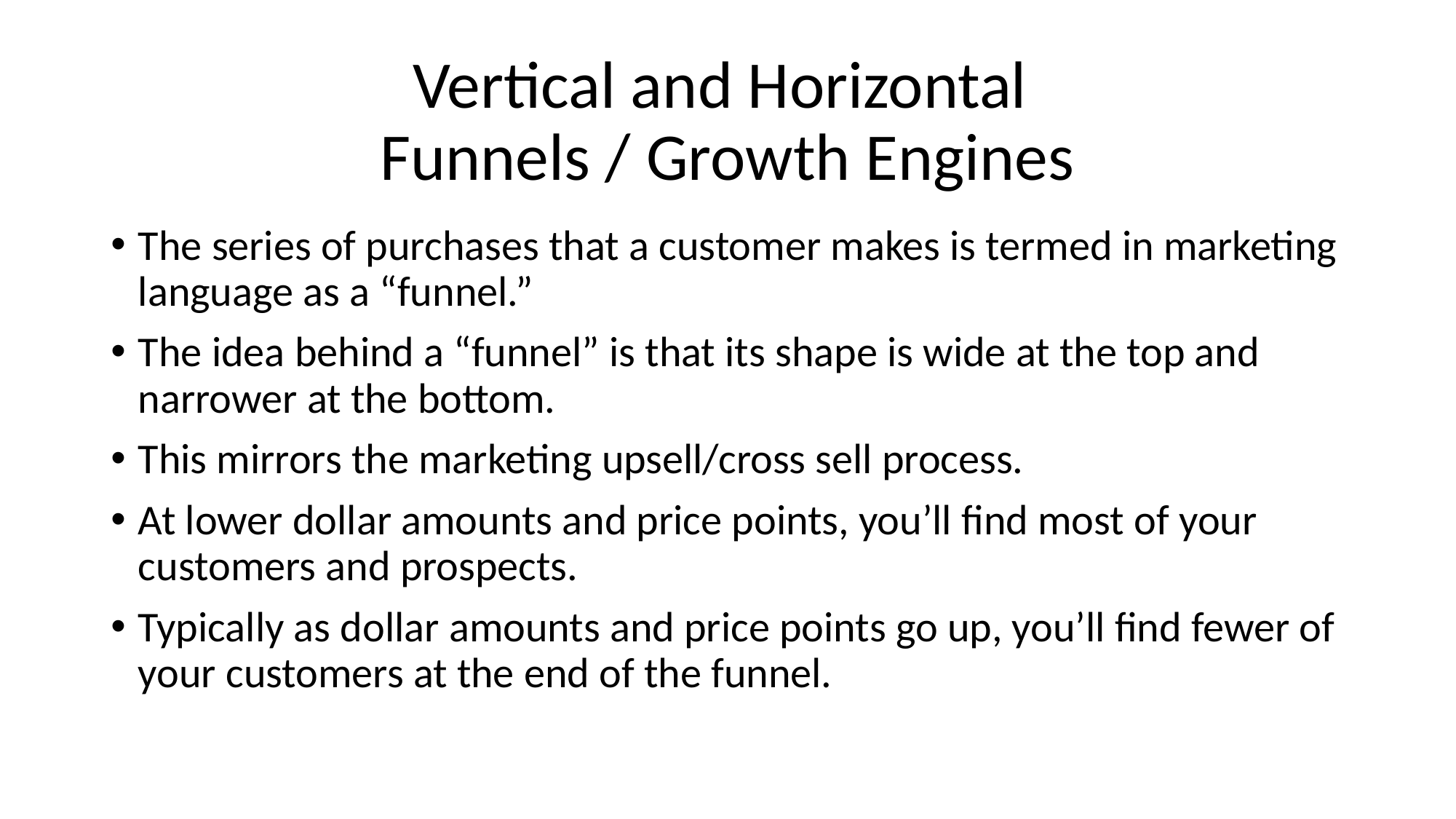

# Vertical and Horizontal Funnels / Growth Engines
The series of purchases that a customer makes is termed in marketing language as a “funnel.”
The idea behind a “funnel” is that its shape is wide at the top and narrower at the bottom.
This mirrors the marketing upsell/cross sell process.
At lower dollar amounts and price points, you’ll find most of your customers and prospects.
Typically as dollar amounts and price points go up, you’ll find fewer of your customers at the end of the funnel.